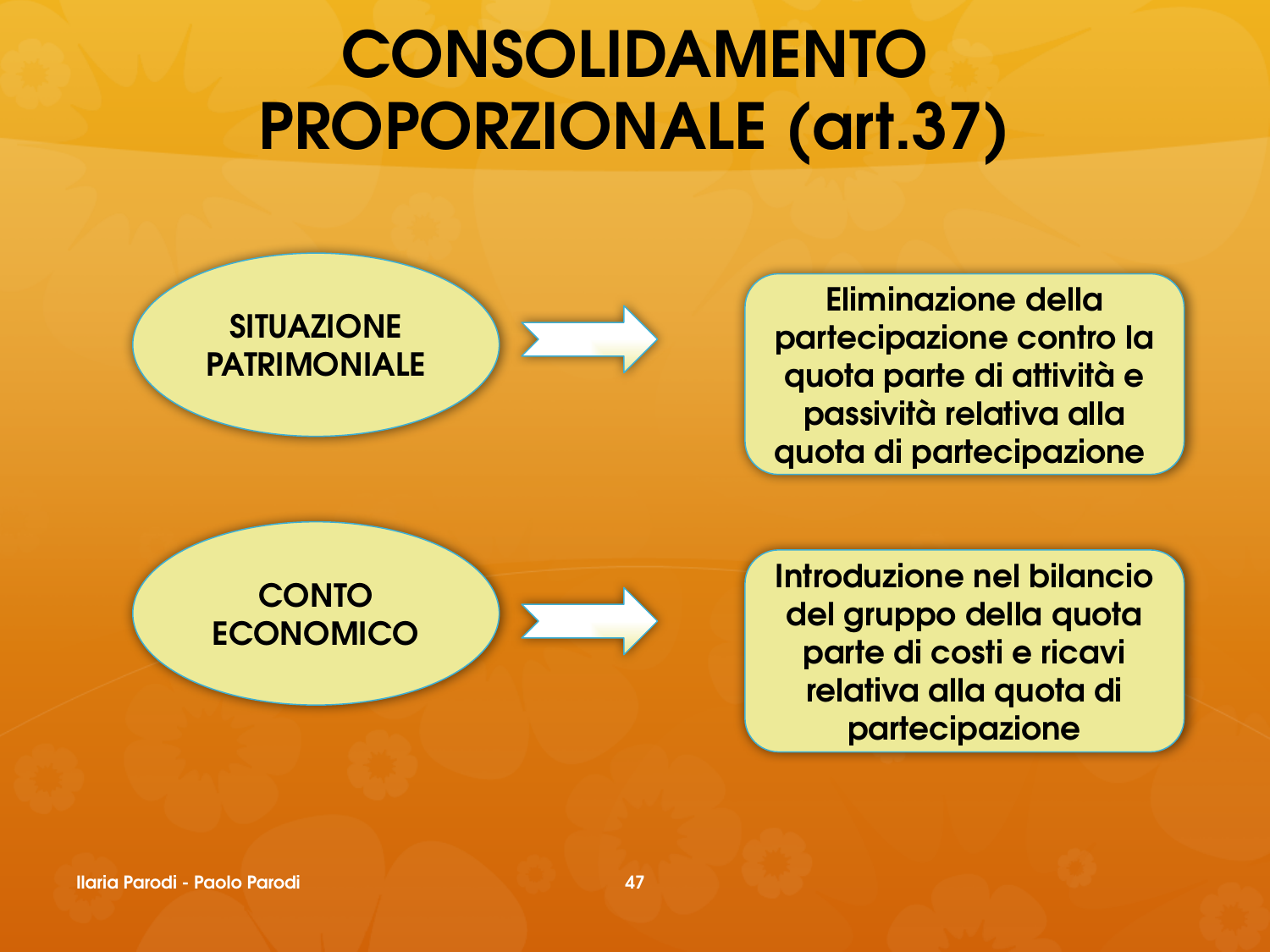

# CONSOLIDAMENTO PROPORZIONALE (art.37)

SITUAZIONE PATRIMONIALE
Eliminazione della partecipazione contro la quota parte di attività e passività relativa alla quota di partecipazione

CONTO ECONOMICO
Introduzione nel bilancio del gruppo della quota parte di costi e ricavi relativa alla quota di partecipazione

Ilaria Parodi - Paolo Parodi
47